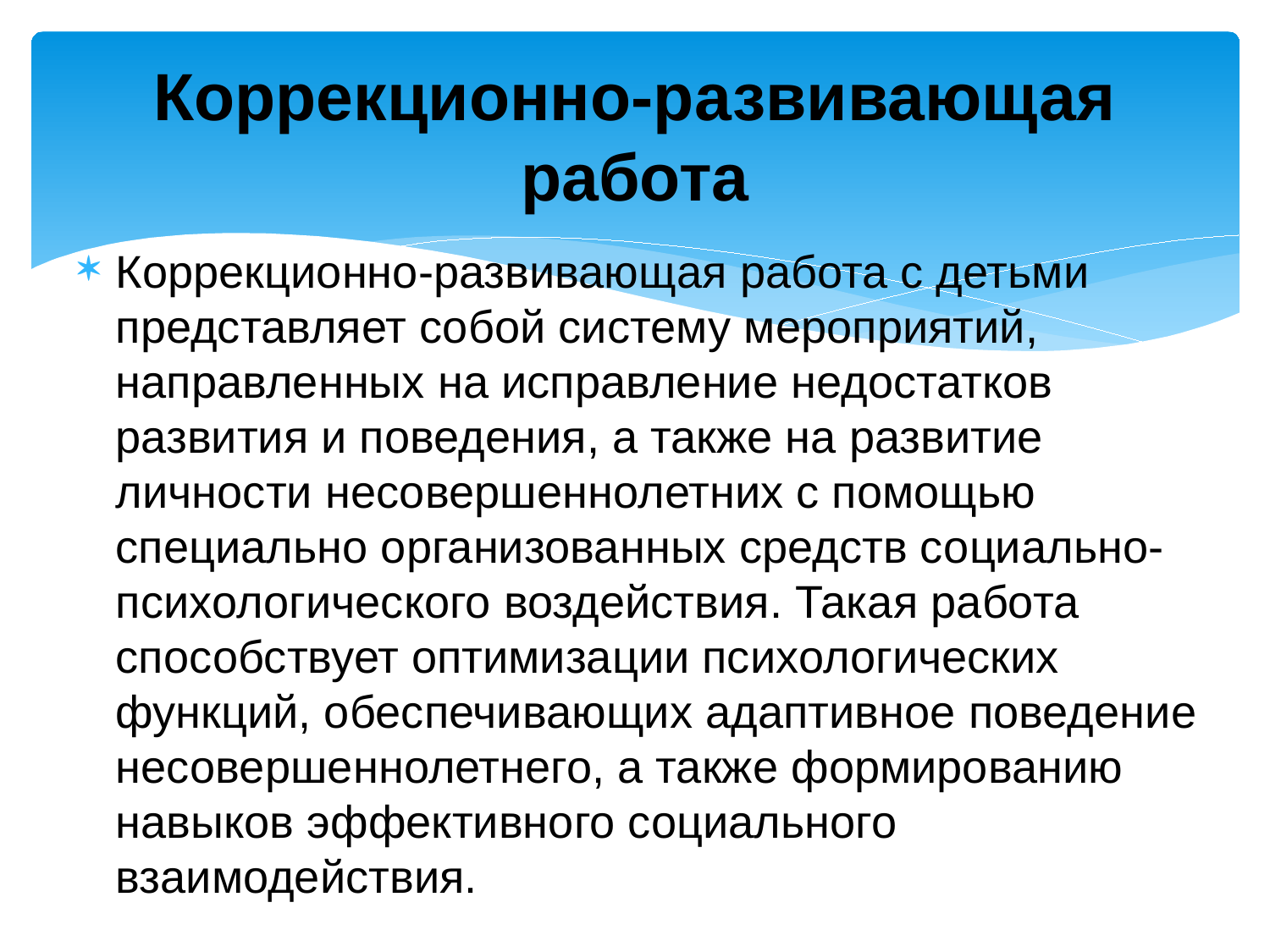

# Коррекционно-развивающая работа
Коррекционно-развивающая работа с детьми представляет собой систему мероприятий, направленных на исправление недостатков развития и поведения, а также на развитие личности несовершеннолетних с помощью специально организованных средств социально-психологического воздействия. Такая работа способствует оптимизации психологических функций, обеспечивающих адаптивное поведение несовершеннолетнего, а также формированию навыков эффективного социального взаимодействия.